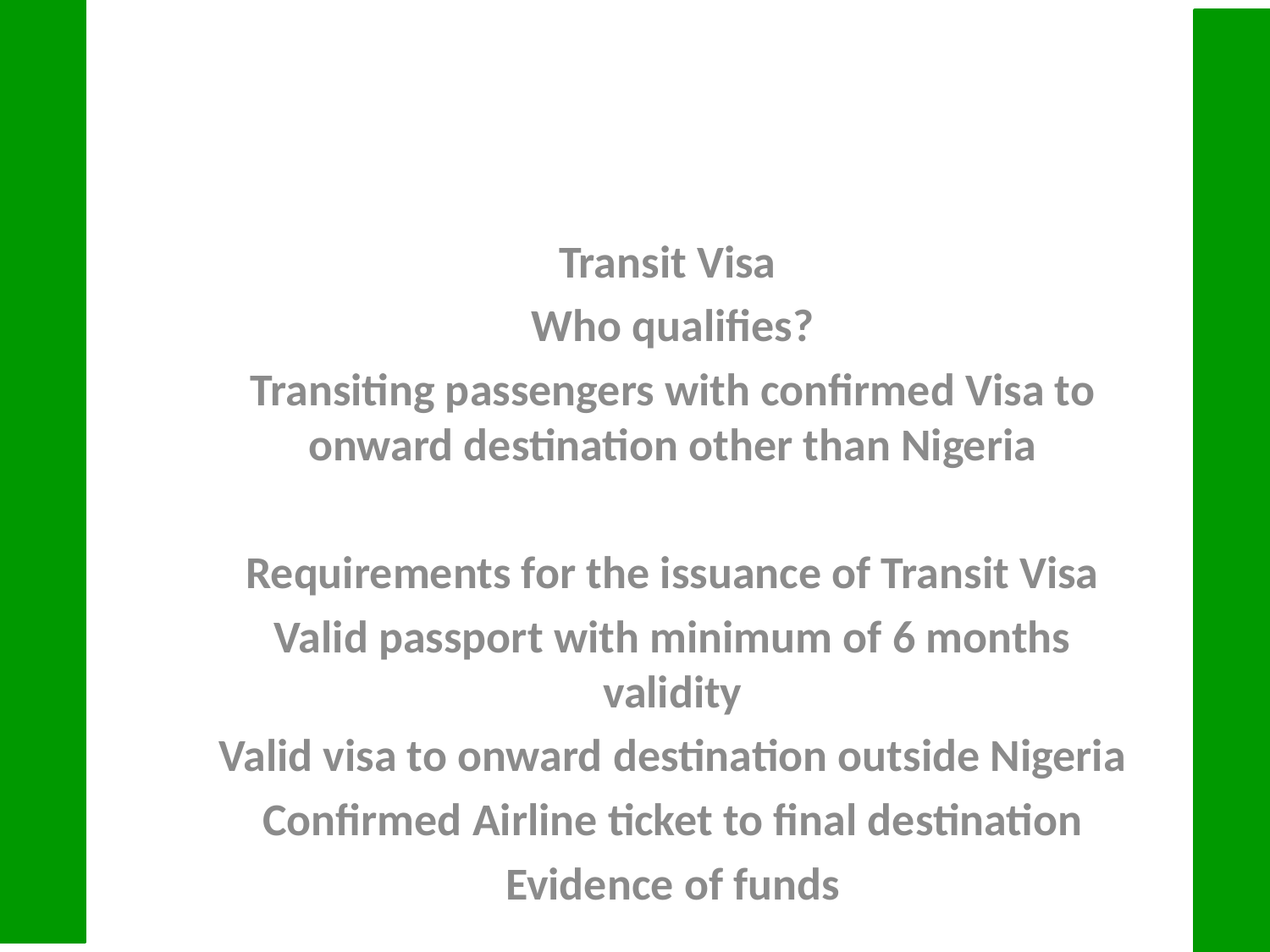

Transit Visa
Who qualifies?
Transiting passengers with confirmed Visa to onward destination other than Nigeria

Requirements for the issuance of Transit Visa
Valid passport with minimum of 6 months validity
Valid visa to onward destination outside Nigeria
Confirmed Airline ticket to final destination
Evidence of funds

#